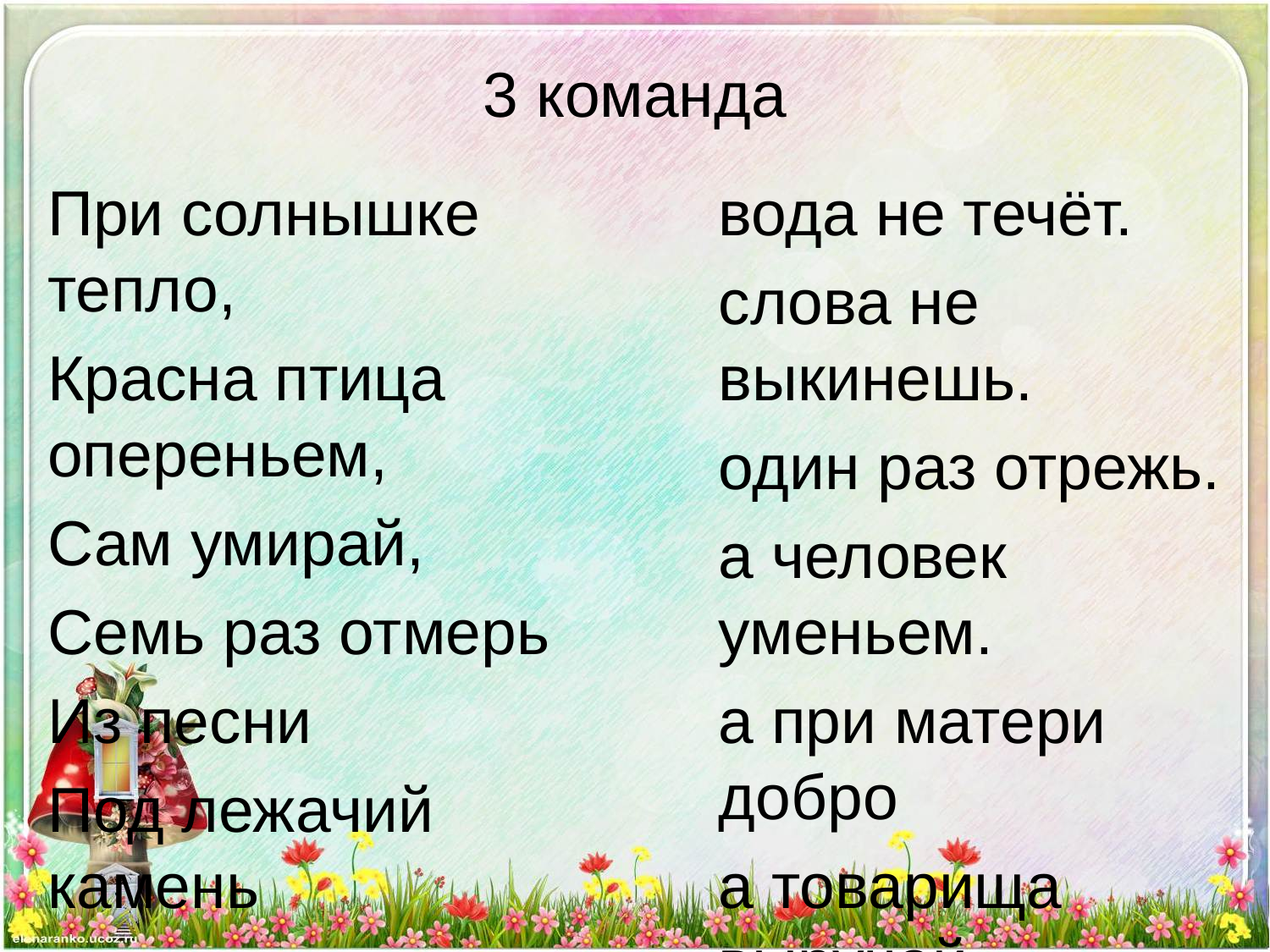

# 3 команда
При солнышке тепло,
Красна птица опереньем,
Сам умирай,
Семь раз отмерь
Из песни
Под лежачий камень
вода не течёт.
слова не выкинешь.
один раз отрежь.
а человек уменьем.
а при матери добро
а товарища выручай.